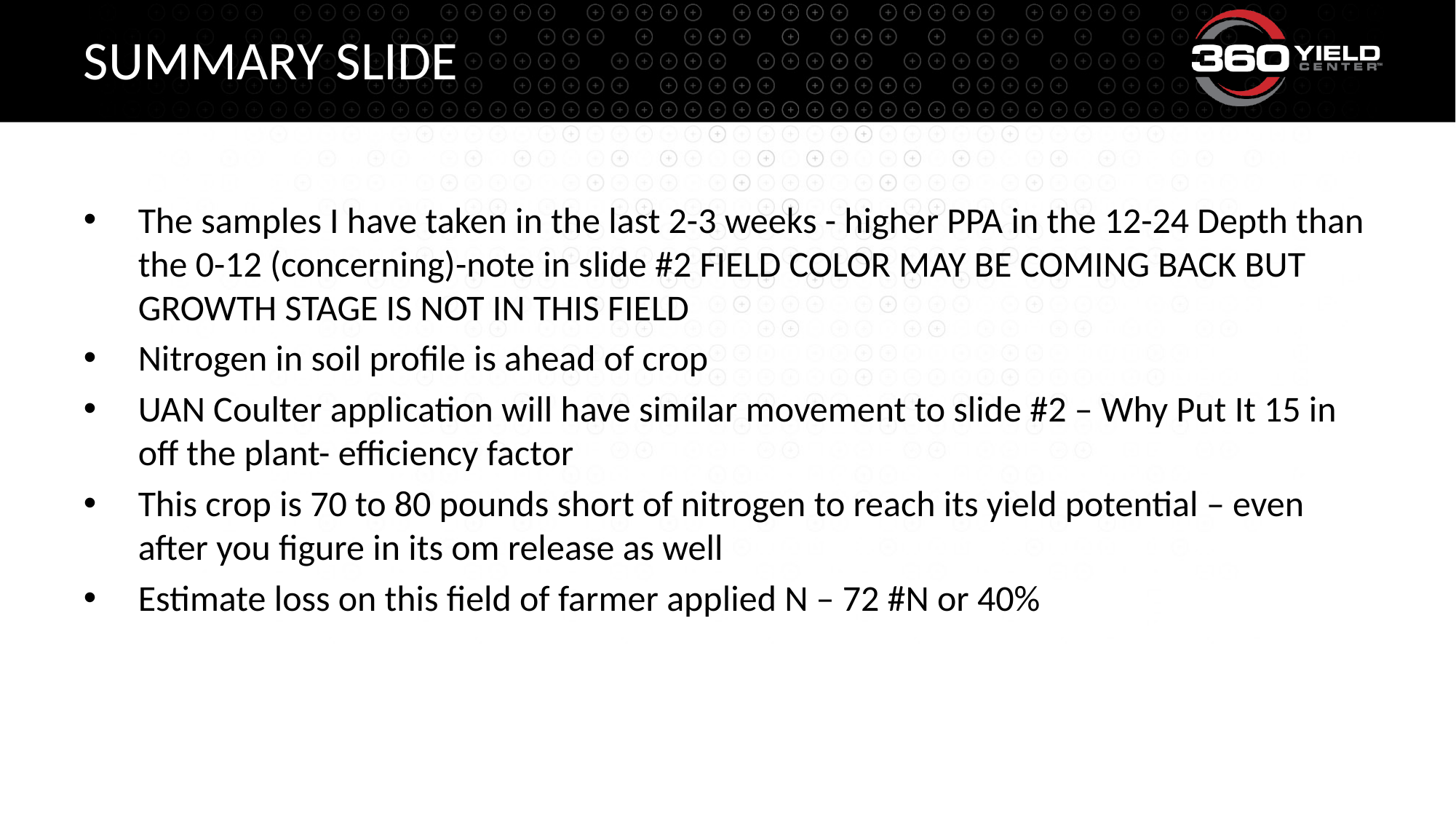

# SUMMARY SLIDE
The samples I have taken in the last 2-3 weeks - higher PPA in the 12-24 Depth than the 0-12 (concerning)-note in slide #2 FIELD COLOR MAY BE COMING BACK BUT GROWTH STAGE IS NOT IN THIS FIELD
Nitrogen in soil profile is ahead of crop
UAN Coulter application will have similar movement to slide #2 – Why Put It 15 in off the plant- efficiency factor
This crop is 70 to 80 pounds short of nitrogen to reach its yield potential – even  after you figure in its om release as well
Estimate loss on this field of farmer applied N – 72 #N or 40%